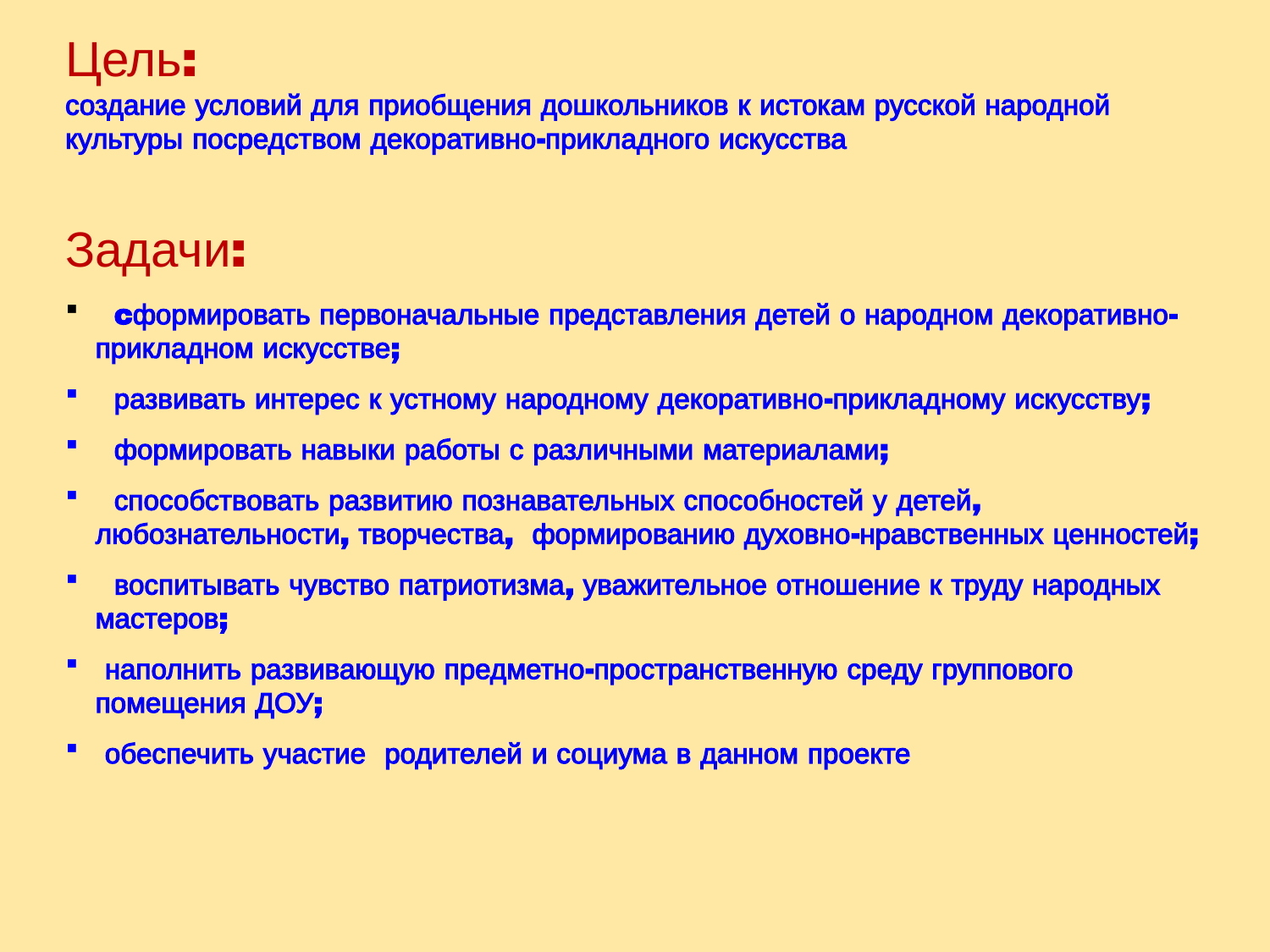

Цель:
создание условий для приобщения дошкольников к истокам русской народной культуры посредством декоративно-прикладного искусства
Задачи:

  cформировать первоначальные представления детей о народном декоративно-прикладном искусстве;

  развивать интерес к устному народному декоративно-прикладному искусству;

  формировать навыки работы с различными материалами;

  способствовать развитию познавательных способностей у детей, любознательности, творчества,  формированию духовно-нравственных ценностей;

  воспитывать чувство патриотизма, уважительное отношение к труду народных мастеров;

 наполнить развивающую предметно-пространственную среду группового помещения ДОУ;

 обеспечить участие  родителей и социума в данном проекте